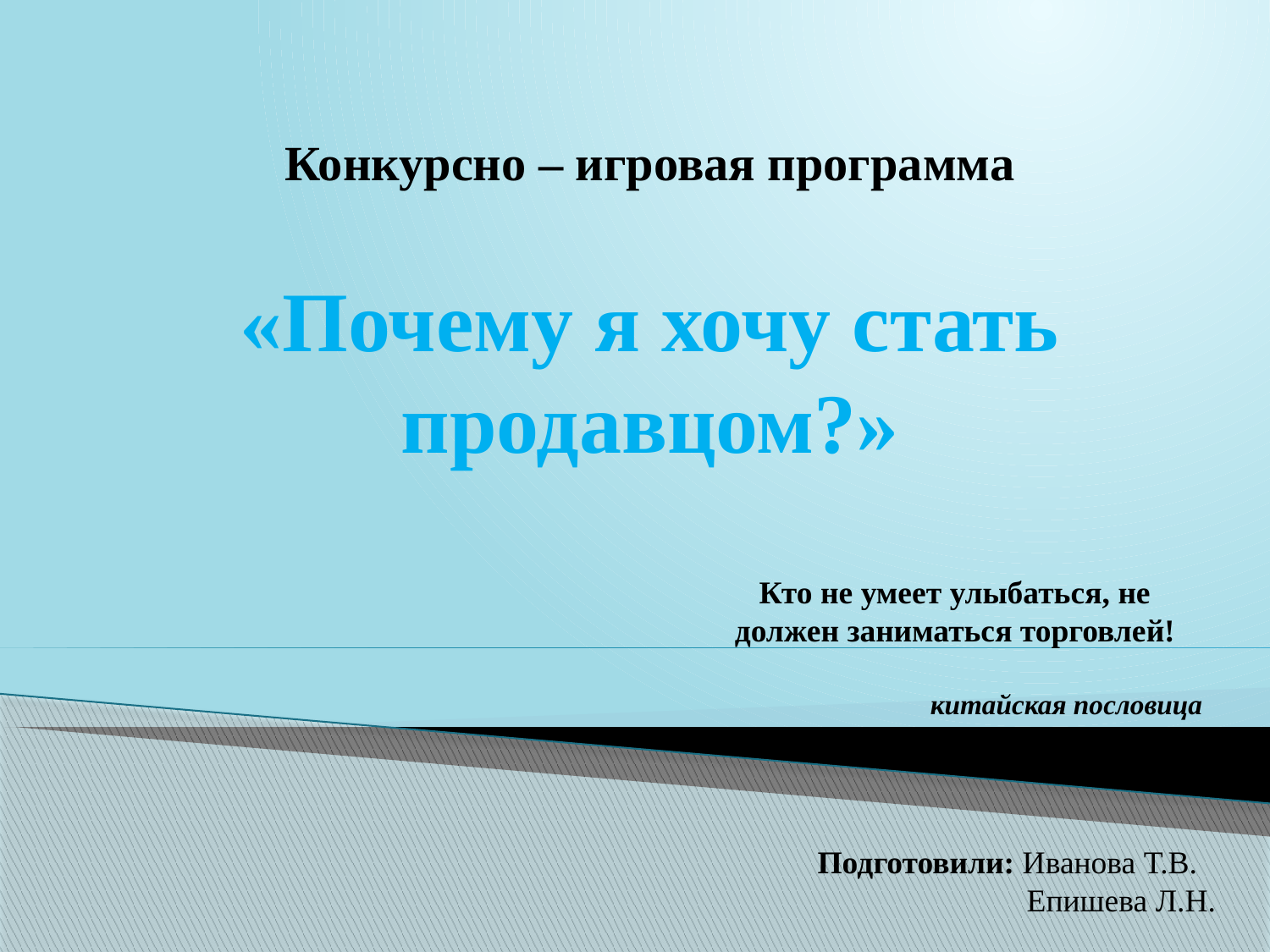

Конкурсно – игровая программа

«Почему я хочу стать продавцом?»
Кто не умеет улыбаться, не должен заниматься торговлей!

китайская пословица
Подготовили: Иванова Т.В.
                          Епишева Л.Н.